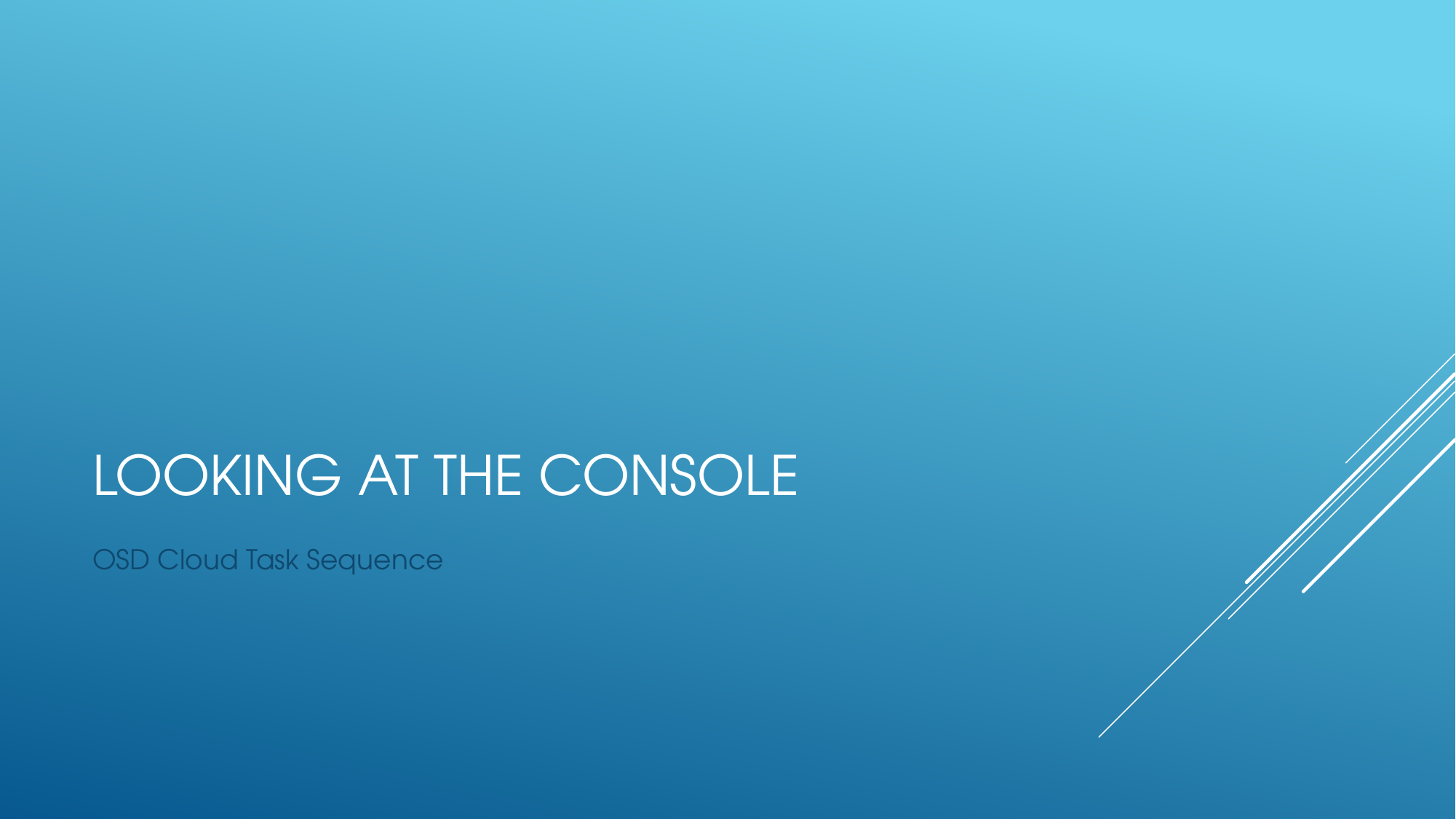

# Looking at the Console
OSD Cloud Task Sequence